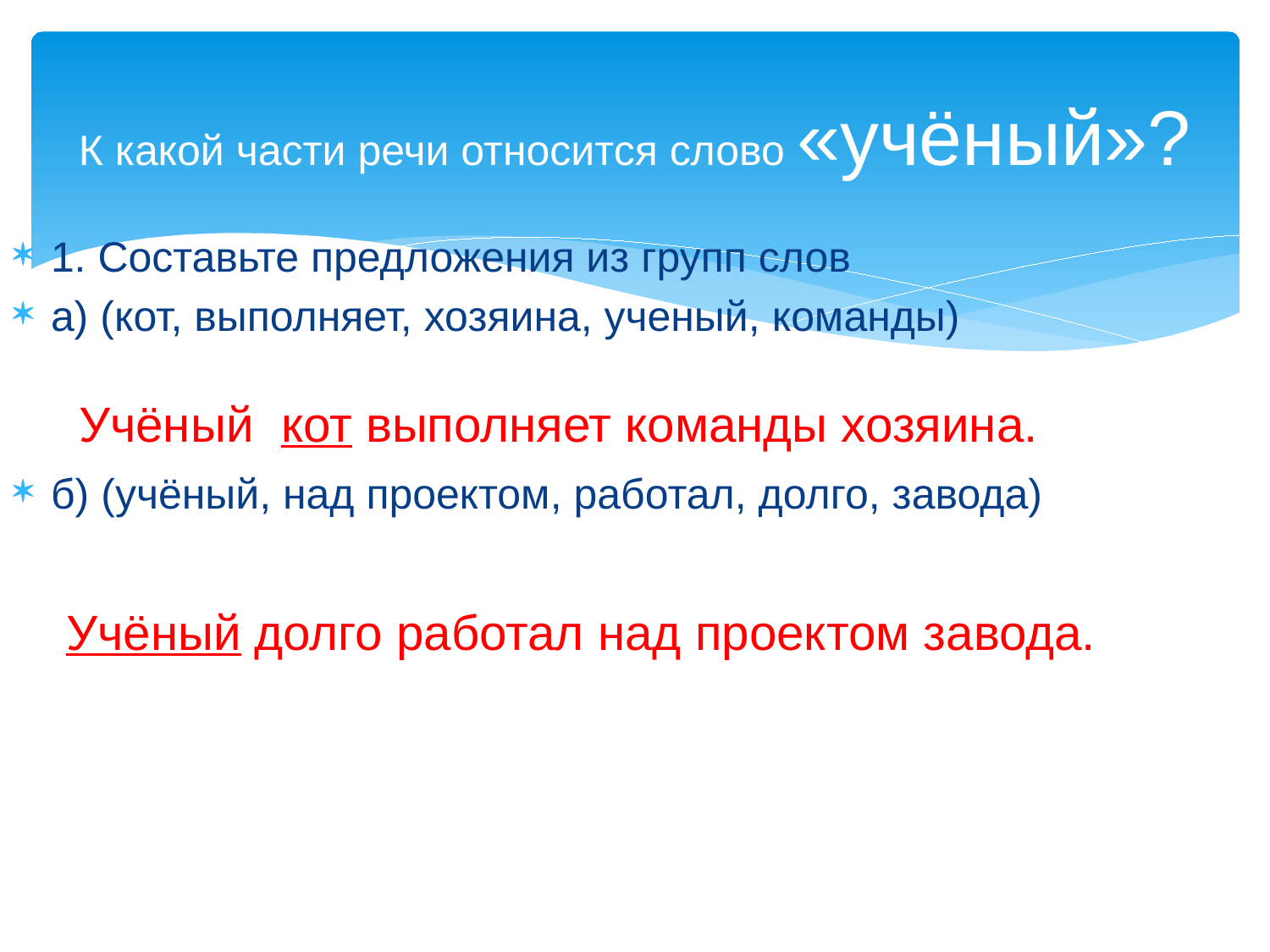

# К какой части речи относится слово «учёный»?
1. Составьте предложения из групп слов
а) (кот, выполняет, хозяина, ученый, команды)

б) (учёный, над проектом, работал, долго, завода)
Учёный  кот выполняет команды хозяина.
Учёный долго работал над проектом завода.